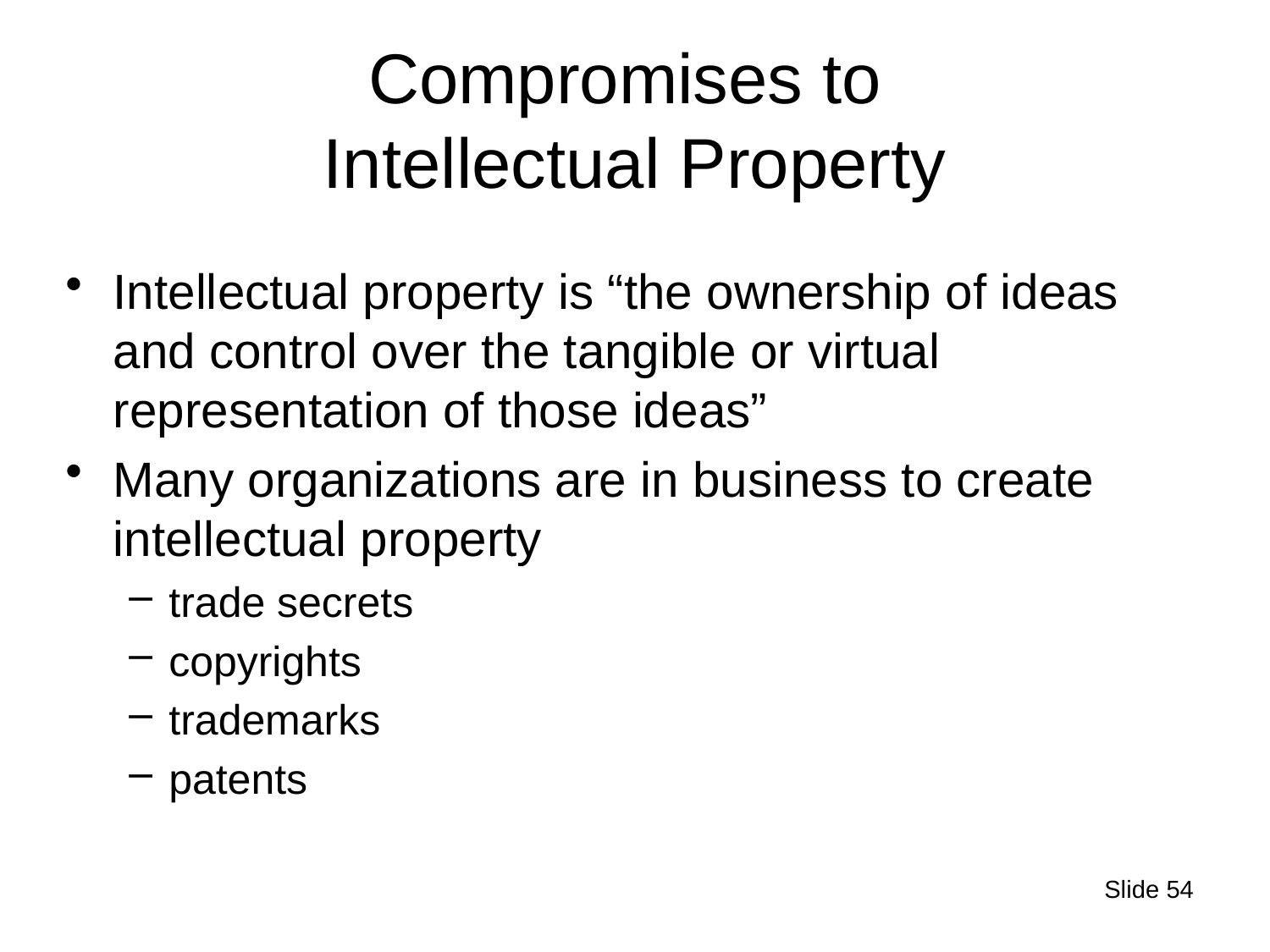

# Compromises to Intellectual Property
Intellectual property is “the ownership of ideas and control over the tangible or virtual representation of those ideas”
Many organizations are in business to create intellectual property
trade secrets
copyrights
trademarks
patents
 Slide 54